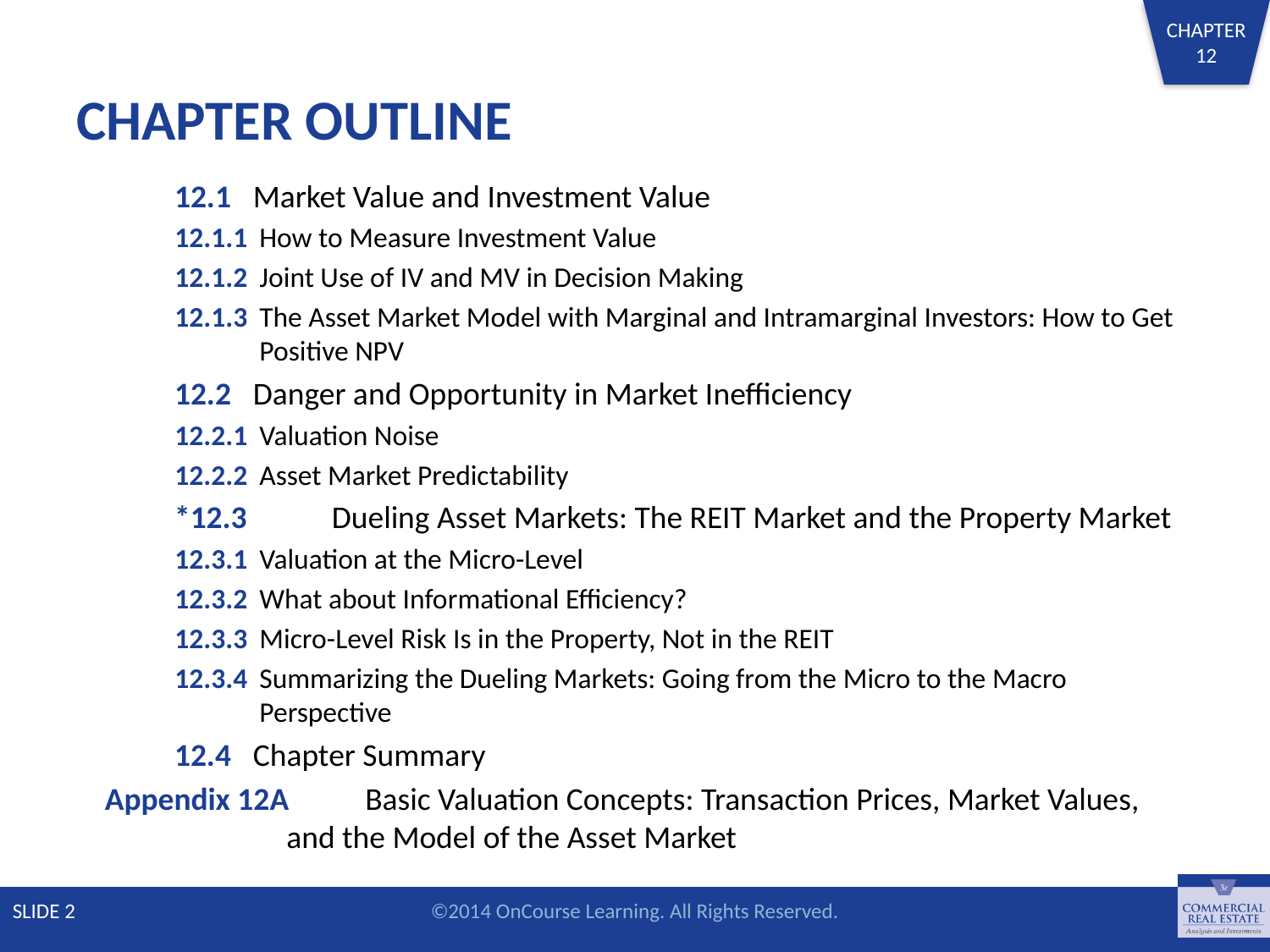

# CHAPTER OUTLINE
	12.1 	Market Value and Investment Value
12.1.1 	How to Measure Investment Value
12.1.2 	Joint Use of IV and MV in Decision Making
12.1.3 	The Asset Market Model with Marginal and Intramarginal Investors: How to Get Positive NPV
	12.2 	Danger and Opportunity in Market Inefficiency
12.2.1 	Valuation Noise
12.2.2 	Asset Market Predictability
	*12.3 	Dueling Asset Markets: The REIT Market and the Property Market
12.3.1 	Valuation at the Micro-Level
12.3.2 	What about Informational Efficiency?
12.3.3 	Micro-Level Risk Is in the Property, Not in the REIT
12.3.4 	Summarizing the Dueling Markets: Going from the Micro to the Macro Perspective
	12.4 	Chapter Summary
Appendix 12A	Basic Valuation Concepts: Transaction Prices, Market Values, and the Model of the Asset Market
SLIDE 2